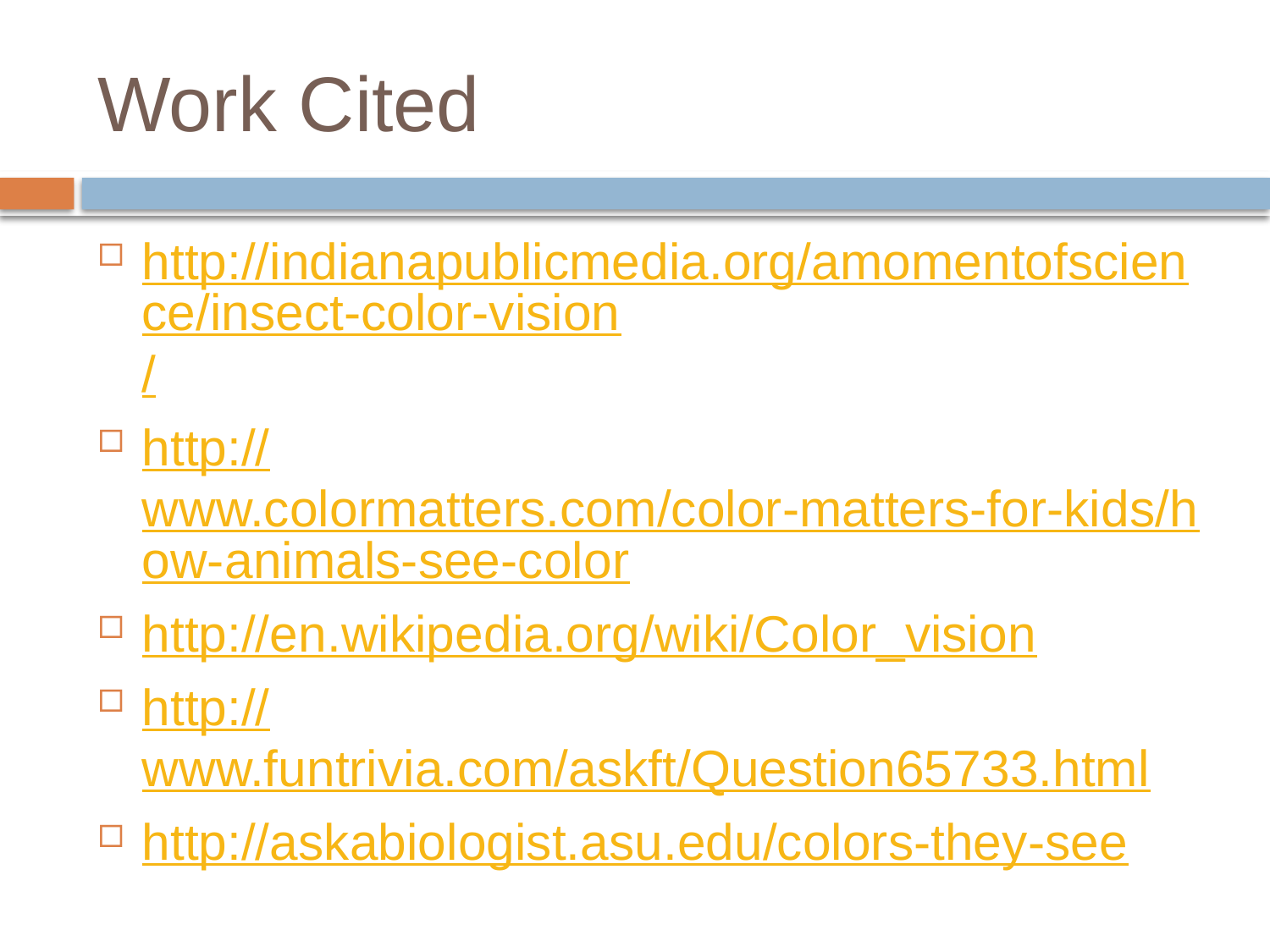

# Work Cited
http://indianapublicmedia.org/amomentofscience/insect-color-vision/
http://www.colormatters.com/color-matters-for-kids/how-animals-see-color
http://en.wikipedia.org/wiki/Color_vision
http://www.funtrivia.com/askft/Question65733.html
http://askabiologist.asu.edu/colors-they-see